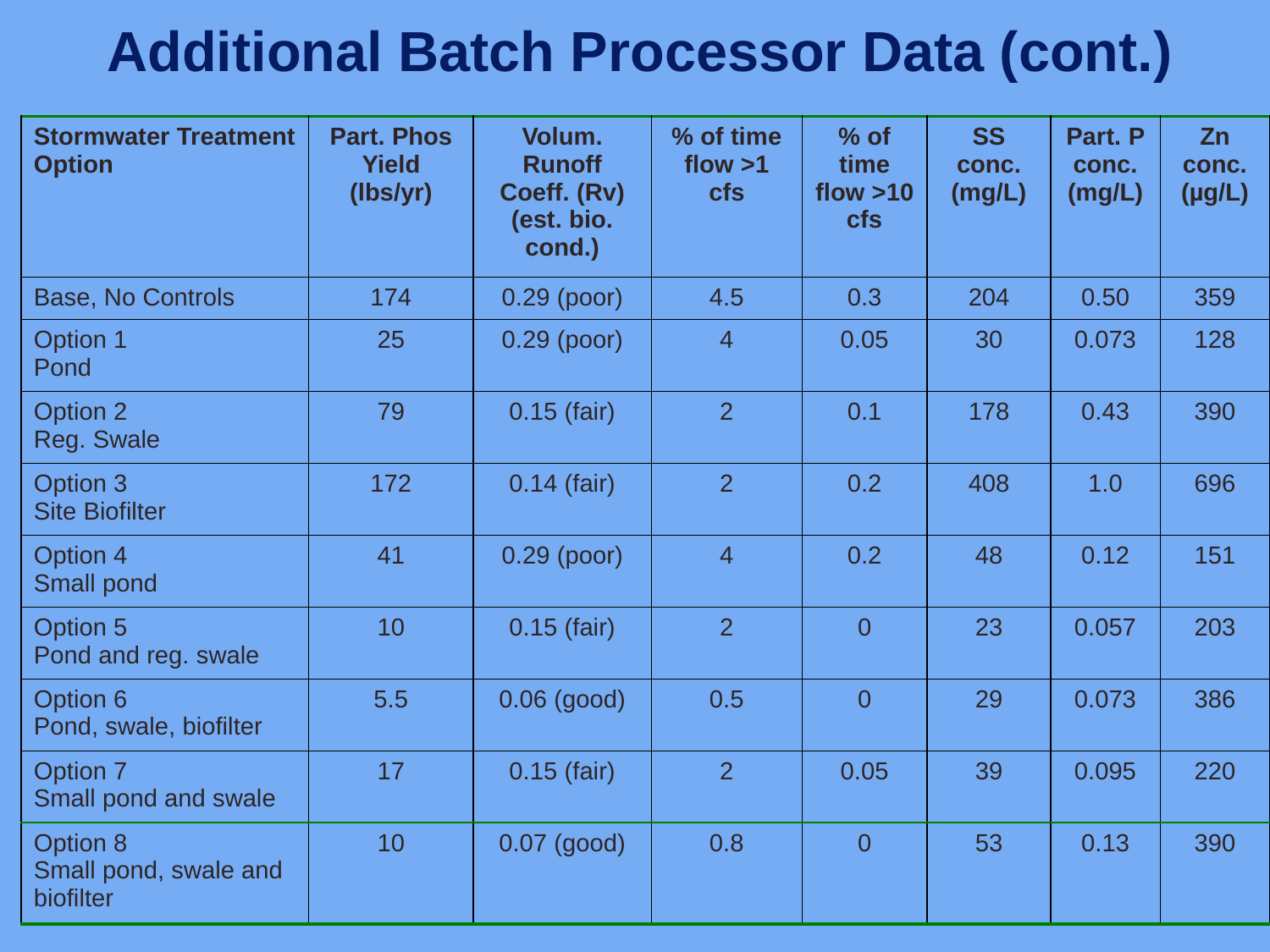

Additional Batch Processor Data (cont.)
| Stormwater Treatment Option | Part. Phos Yield (lbs/yr) | Volum. Runoff Coeff. (Rv) (est. bio. cond.) | % of time flow >1 cfs | % of time flow >10 cfs | SS conc. (mg/L) | Part. P conc. (mg/L) | Zn conc. (µg/L) |
| --- | --- | --- | --- | --- | --- | --- | --- |
| Base, No Controls | 174 | 0.29 (poor) | 4.5 | 0.3 | 204 | 0.50 | 359 |
| Option 1 Pond | 25 | 0.29 (poor) | 4 | 0.05 | 30 | 0.073 | 128 |
| Option 2 Reg. Swale | 79 | 0.15 (fair) | 2 | 0.1 | 178 | 0.43 | 390 |
| Option 3 Site Biofilter | 172 | 0.14 (fair) | 2 | 0.2 | 408 | 1.0 | 696 |
| Option 4 Small pond | 41 | 0.29 (poor) | 4 | 0.2 | 48 | 0.12 | 151 |
| Option 5 Pond and reg. swale | 10 | 0.15 (fair) | 2 | 0 | 23 | 0.057 | 203 |
| Option 6 Pond, swale, biofilter | 5.5 | 0.06 (good) | 0.5 | 0 | 29 | 0.073 | 386 |
| Option 7 Small pond and swale | 17 | 0.15 (fair) | 2 | 0.05 | 39 | 0.095 | 220 |
| Option 8 Small pond, swale and biofilter | 10 | 0.07 (good) | 0.8 | 0 | 53 | 0.13 | 390 |